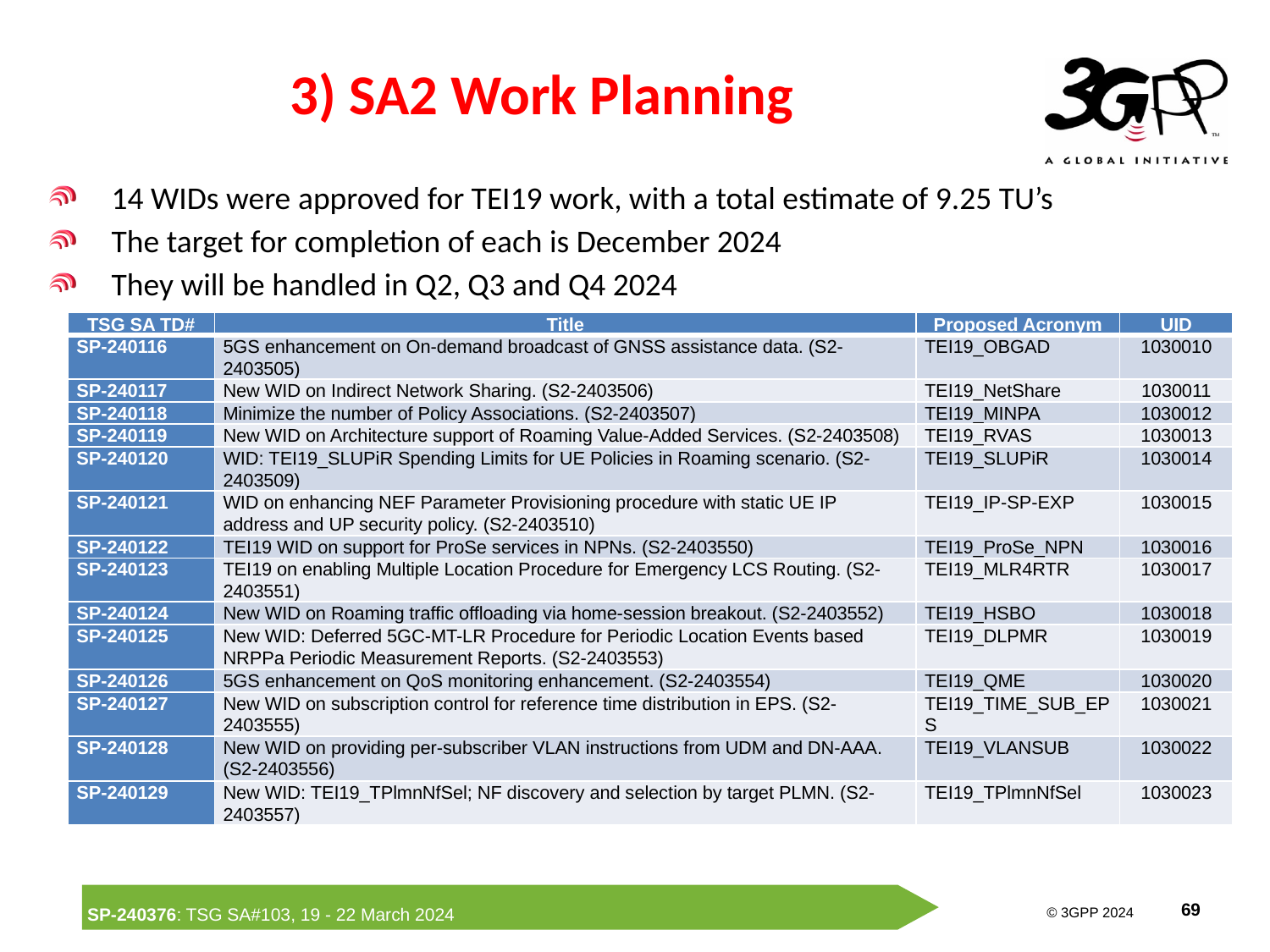

# 3) SA2 Work Planning
14 WIDs were approved for TEI19 work, with a total estimate of 9.25 TU’s
The target for completion of each is December 2024
They will be handled in Q2, Q3 and Q4 2024
| TSG SA TD# | Title | Proposed Acronym | UID |
| --- | --- | --- | --- |
| SP-240116 | 5GS enhancement on On-demand broadcast of GNSS assistance data. (S2-2403505) | TEI19\_OBGAD | 1030010 |
| SP-240117 | New WID on Indirect Network Sharing. (S2-2403506) | TEI19\_NetShare | 1030011 |
| SP-240118 | Minimize the number of Policy Associations. (S2-2403507) | TEI19\_MINPA | 1030012 |
| SP-240119 | New WID on Architecture support of Roaming Value-Added Services. (S2-2403508) | TEI19\_RVAS | 1030013 |
| SP-240120 | WID: TEI19\_SLUPiR Spending Limits for UE Policies in Roaming scenario. (S2-2403509) | TEI19\_SLUPiR | 1030014 |
| SP-240121 | WID on enhancing NEF Parameter Provisioning procedure with static UE IP address and UP security policy. (S2-2403510) | TEI19\_IP-SP-EXP | 1030015 |
| SP-240122 | TEI19 WID on support for ProSe services in NPNs. (S2-2403550) | TEI19\_ProSe\_NPN | 1030016 |
| SP-240123 | TEI19 on enabling Multiple Location Procedure for Emergency LCS Routing. (S2-2403551) | TEI19\_MLR4RTR | 1030017 |
| SP-240124 | New WID on Roaming traffic offloading via home-session breakout. (S2-2403552) | TEI19\_HSBO | 1030018 |
| SP-240125 | New WID: Deferred 5GC-MT-LR Procedure for Periodic Location Events based NRPPa Periodic Measurement Reports. (S2-2403553) | TEI19\_DLPMR | 1030019 |
| SP-240126 | 5GS enhancement on QoS monitoring enhancement. (S2-2403554) | TEI19\_QME | 1030020 |
| SP-240127 | New WID on subscription control for reference time distribution in EPS. (S2-2403555) | TEI19\_TIME\_SUB\_EPS | 1030021 |
| SP-240128 | New WID on providing per-subscriber VLAN instructions from UDM and DN-AAA. (S2-2403556) | TEI19\_VLANSUB | 1030022 |
| SP-240129 | New WID: TEI19\_TPlmnNfSel; NF discovery and selection by target PLMN. (S2-2403557) | TEI19\_TPlmnNfSel | 1030023 |